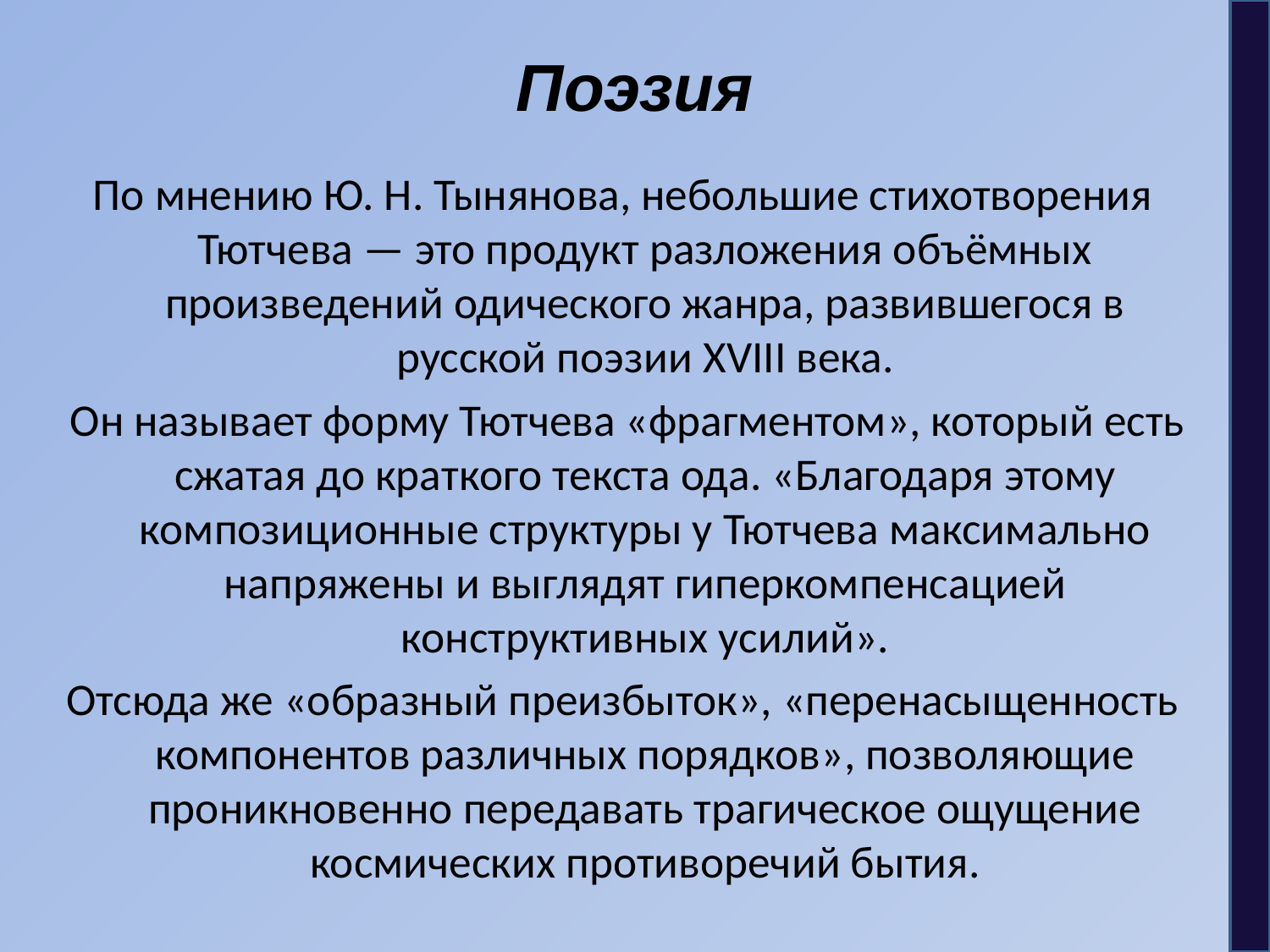

# Поэзия
По мнению Ю. Н. Тынянова, небольшие стихотворения Тютчева — это продукт разложения объёмных произведений одического жанра, развившегося в русской поэзии XVIII века.
 Он называет форму Тютчева «фрагментом», который есть сжатая до краткого текста ода. «Благодаря этому композиционные структуры у Тютчева максимально напряжены и выглядят гиперкомпенсацией конструктивных усилий».
Отсюда же «образный преизбыток», «перенасыщенность компонентов различных порядков», позволяющие проникновенно передавать трагическое ощущение космических противоречий бытия.